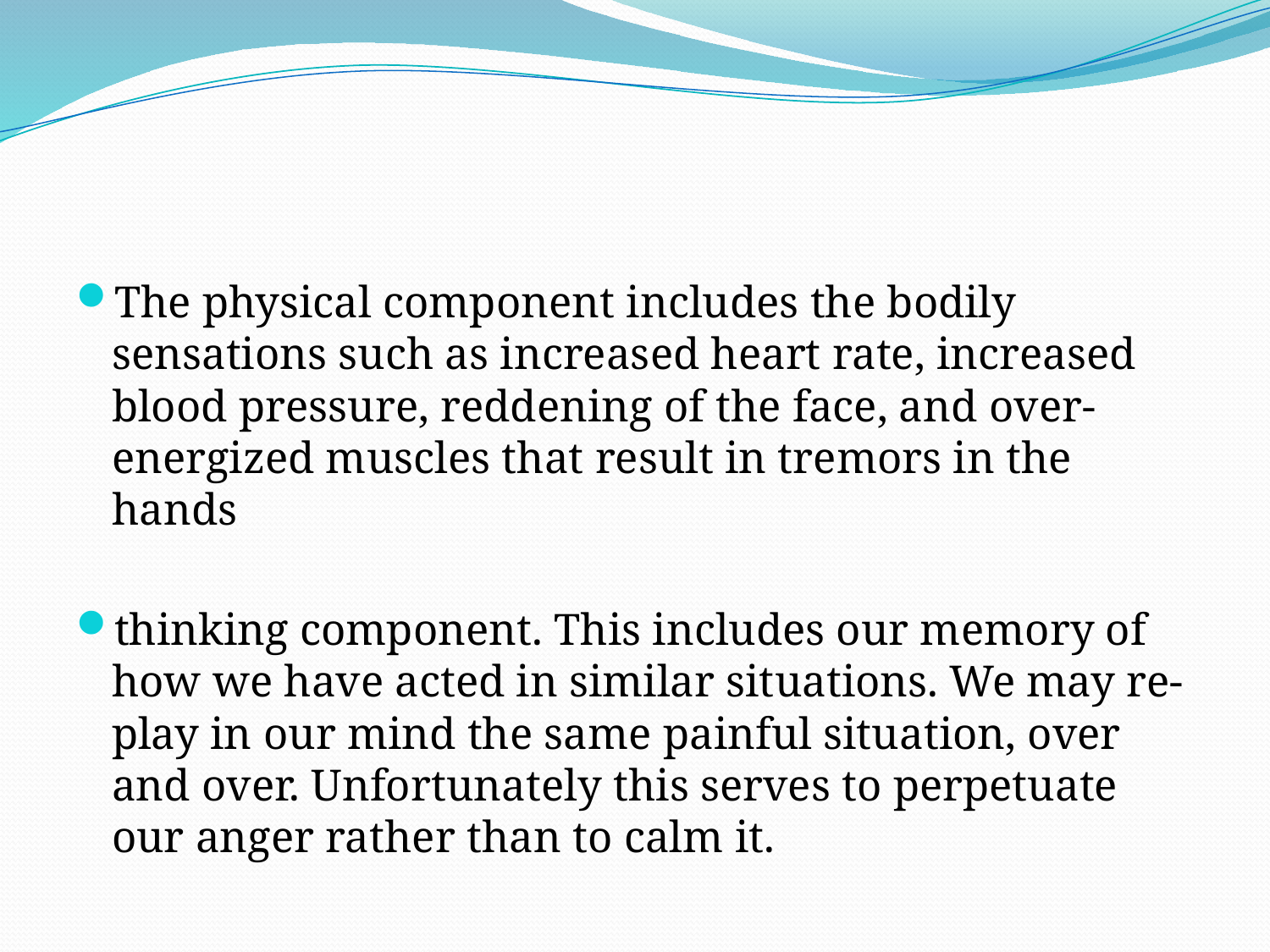

#
The physical component includes the bodily sensations such as increased heart rate, increased blood pressure, reddening of the face, and over-energized muscles that result in tremors in the hands

thinking component. This includes our memory of how we have acted in similar situations. We may re-play in our mind the same painful situation, over and over. Unfortunately this serves to perpetuate our anger rather than to calm it.